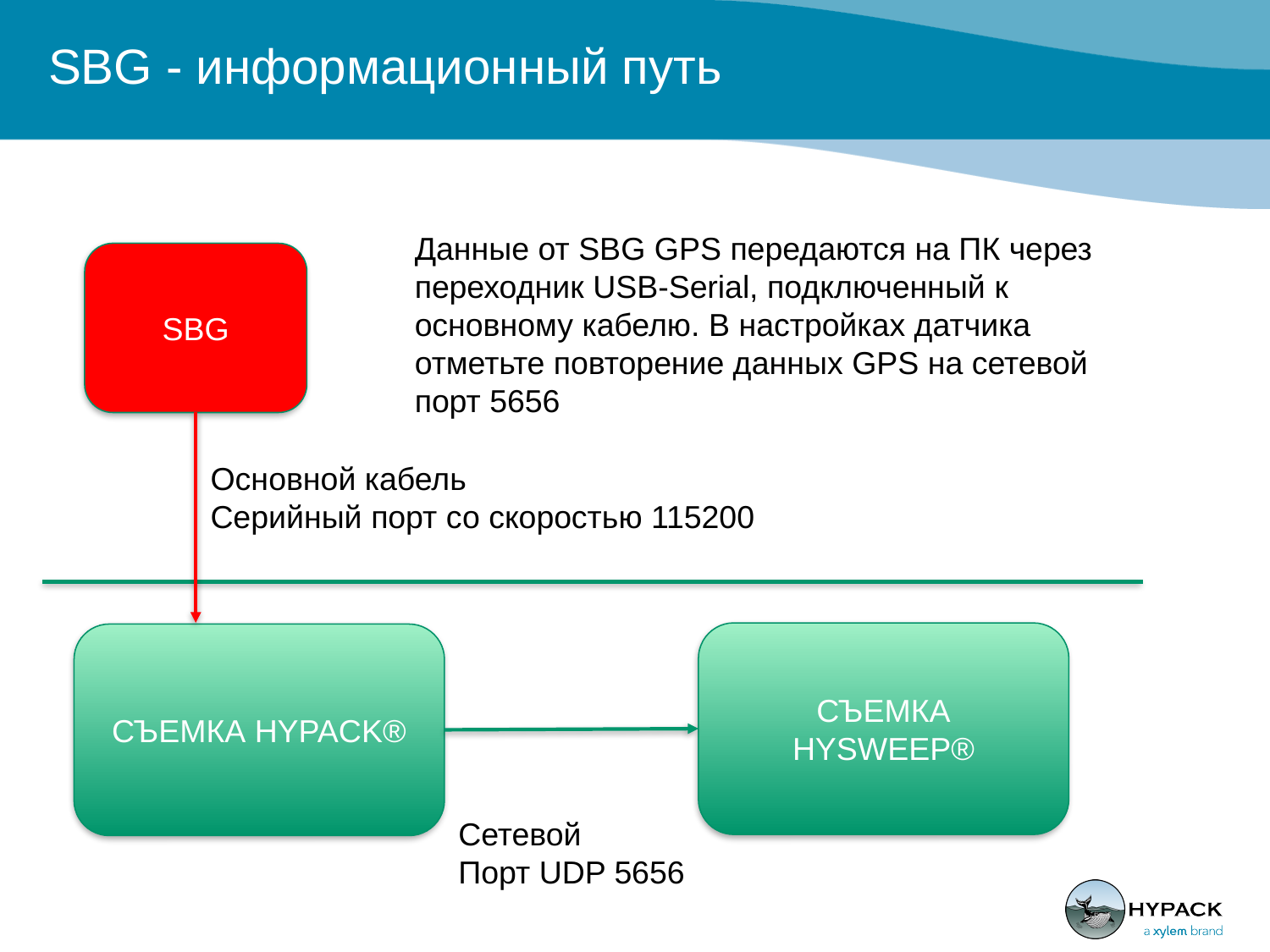

# SBG - информационный путь
Данные от SBG GPS передаются на ПК через переходник USB-Serial, подключенный к основному кабелю. В настройках датчика отметьте повторение данных GPS на сетевой порт 5656
SBG
Основной кабель
Серийный порт со скоростью 115200
СЪЕМКА HYSWEEP®
СЪЕМКА HYPACK®
Сетевой
Порт UDP 5656